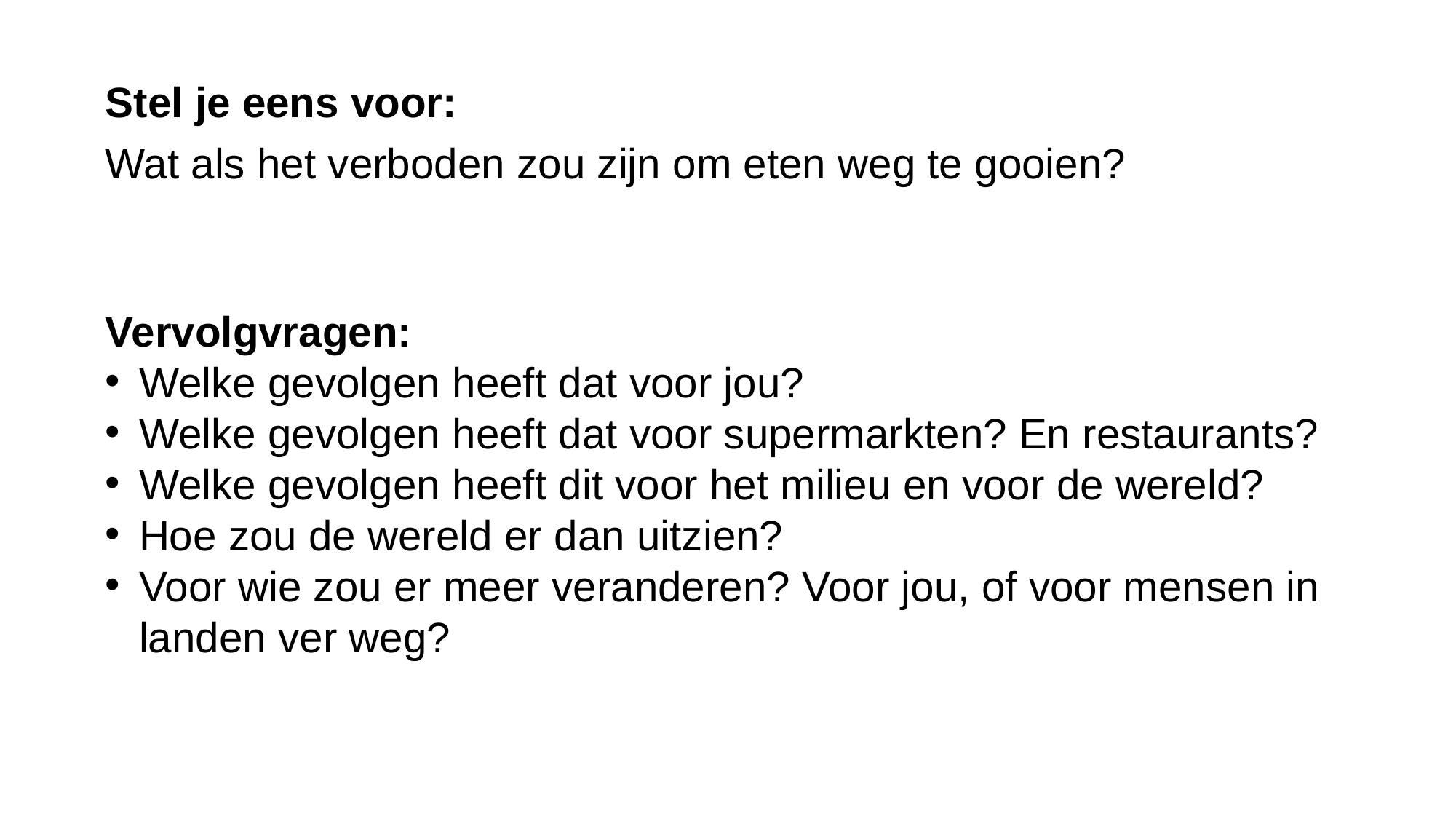

Stel je eens voor:
Wat als het verboden zou zijn om eten weg te gooien?
Vervolgvragen:
Welke gevolgen heeft dat voor jou?
Welke gevolgen heeft dat voor supermarkten? En restaurants?
Welke gevolgen heeft dit voor het milieu en voor de wereld?
Hoe zou de wereld er dan uitzien?
Voor wie zou er meer veranderen? Voor jou, of voor mensen in landen ver weg?